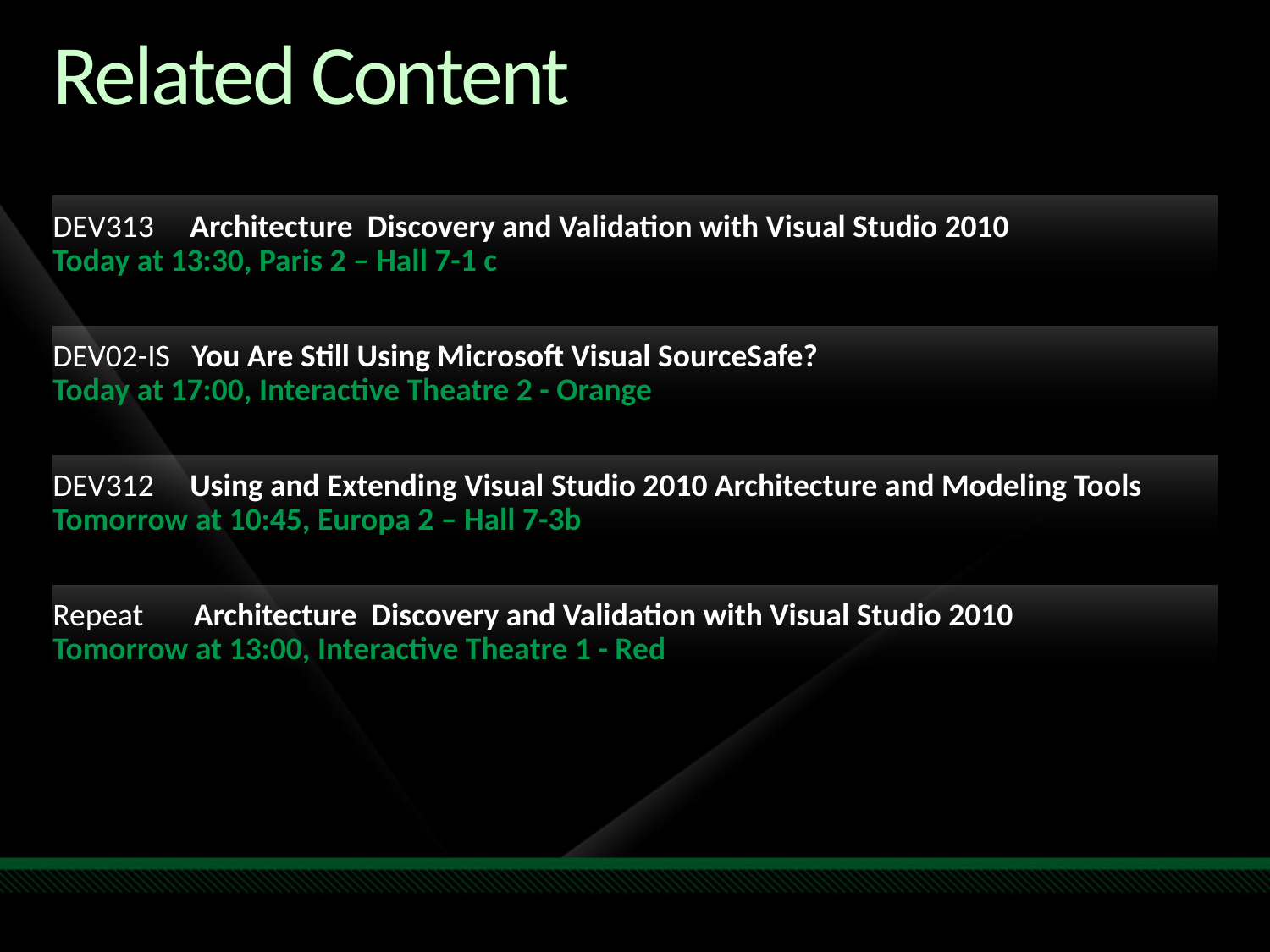

Required Slide
Speakers,
please list the Breakout Sessions,
TLC Interactive Theaters and Labs
that are related to your session.
# Related Content
DEV313     Architecture  Discovery and Validation with Visual Studio 2010
Today at 13:30, Paris 2 – Hall 7-1 c
DEV02-IS   You Are Still Using Microsoft Visual SourceSafe?
Today at 17:00, Interactive Theatre 2 - Orange
DEV312     Using and Extending Visual Studio 2010 Architecture and Modeling Tools
Tomorrow at 10:45, Europa 2 – Hall 7-3b
Repeat       Architecture  Discovery and Validation with Visual Studio 2010
Tomorrow at 13:00, Interactive Theatre 1 - Red